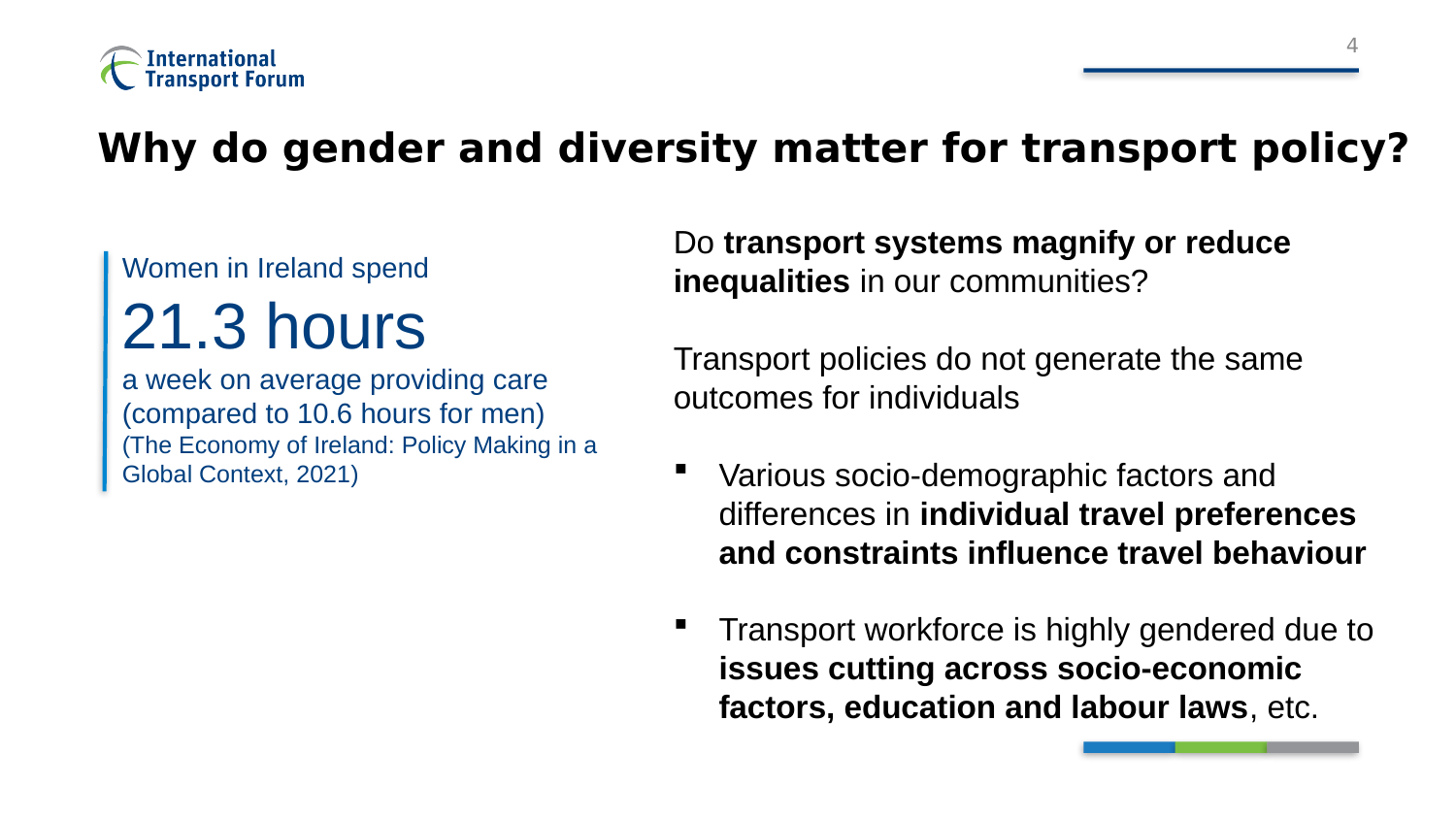

4
# Why do gender and diversity matter for transport policy?
Do transport systems magnify or reduce inequalities in our communities?

Transport policies do not generate the same outcomes for individuals

Various socio-demographic factors and differences in individual travel preferences and constraints influence travel behaviour

Transport workforce is highly gendered due to issues cutting across socio-economic factors, education and labour laws, etc.
Women in Ireland spend
21.3 hours
a week on average providing care (compared to 10.6 hours for men)
(The Economy of Ireland: Policy Making in a Global Context, 2021)